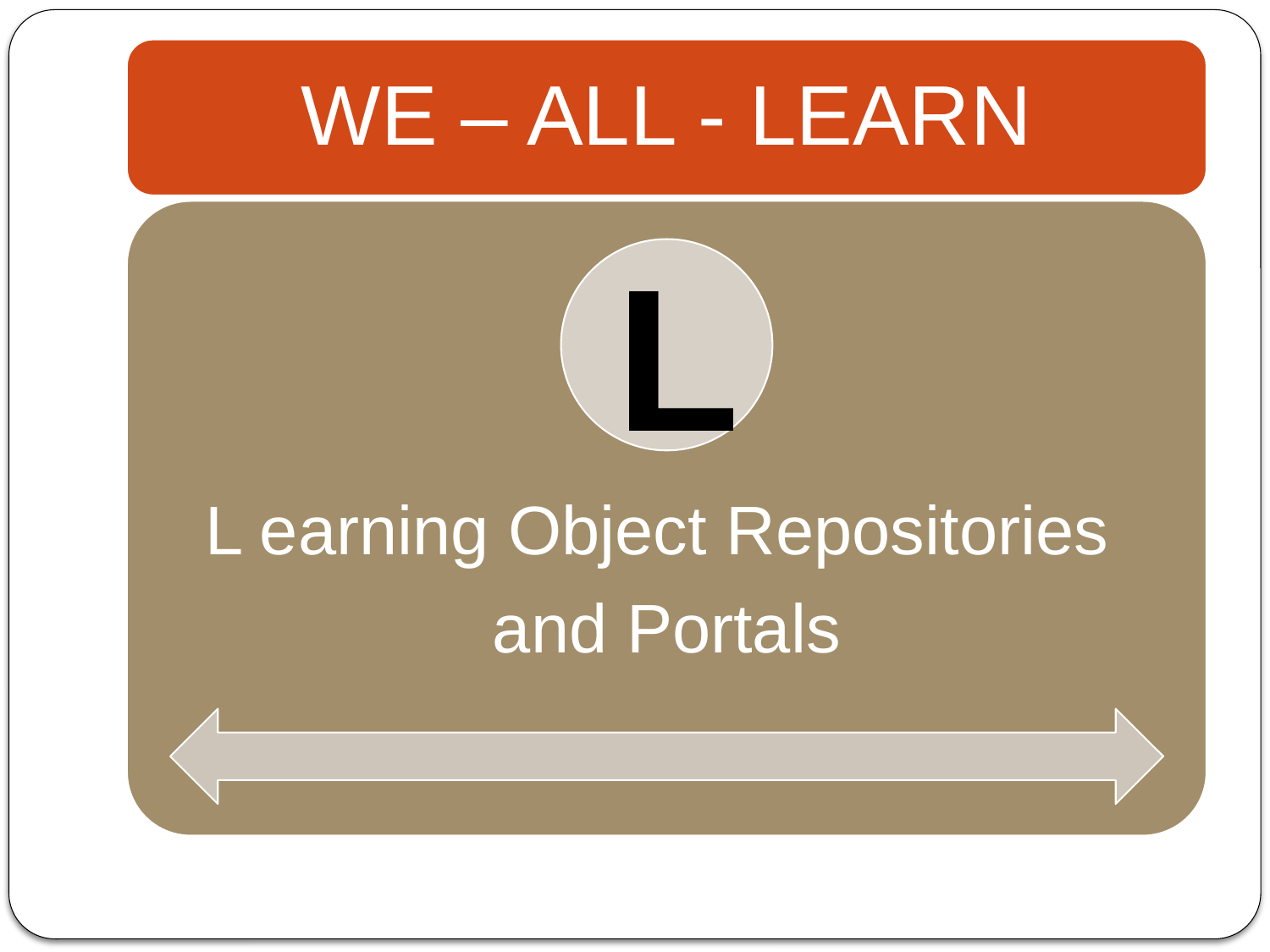

#
WE – ALL - LEARN

L earning Object Repositories
and Portals
L
L